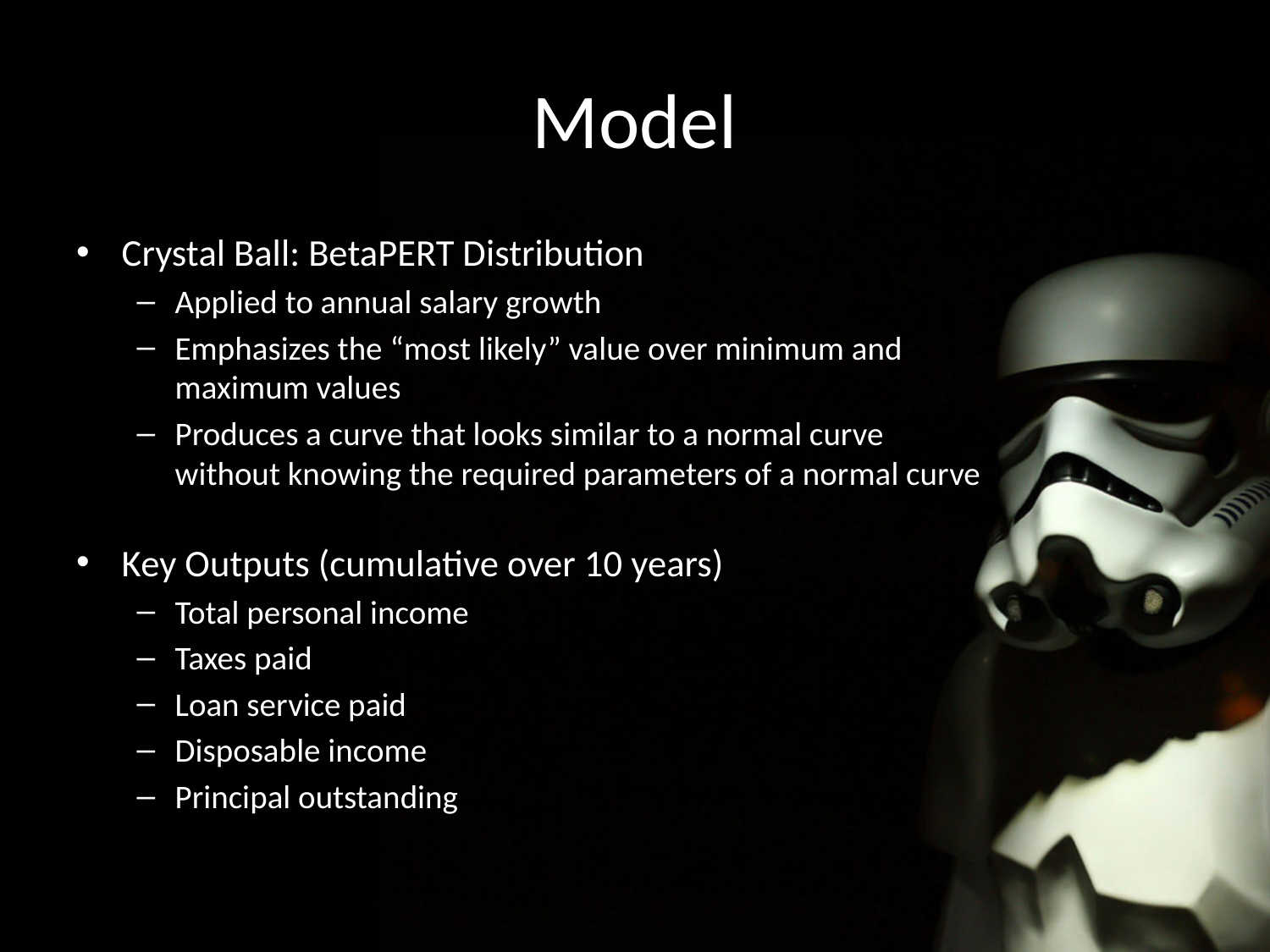

# Model
Crystal Ball: BetaPERT Distribution
Applied to annual salary growth
Emphasizes the “most likely” value over minimum and maximum values
Produces a curve that looks similar to a normal curve without knowing the required parameters of a normal curve

Key Outputs (cumulative over 10 years)
Total personal income
Taxes paid
Loan service paid
Disposable income
Principal outstanding